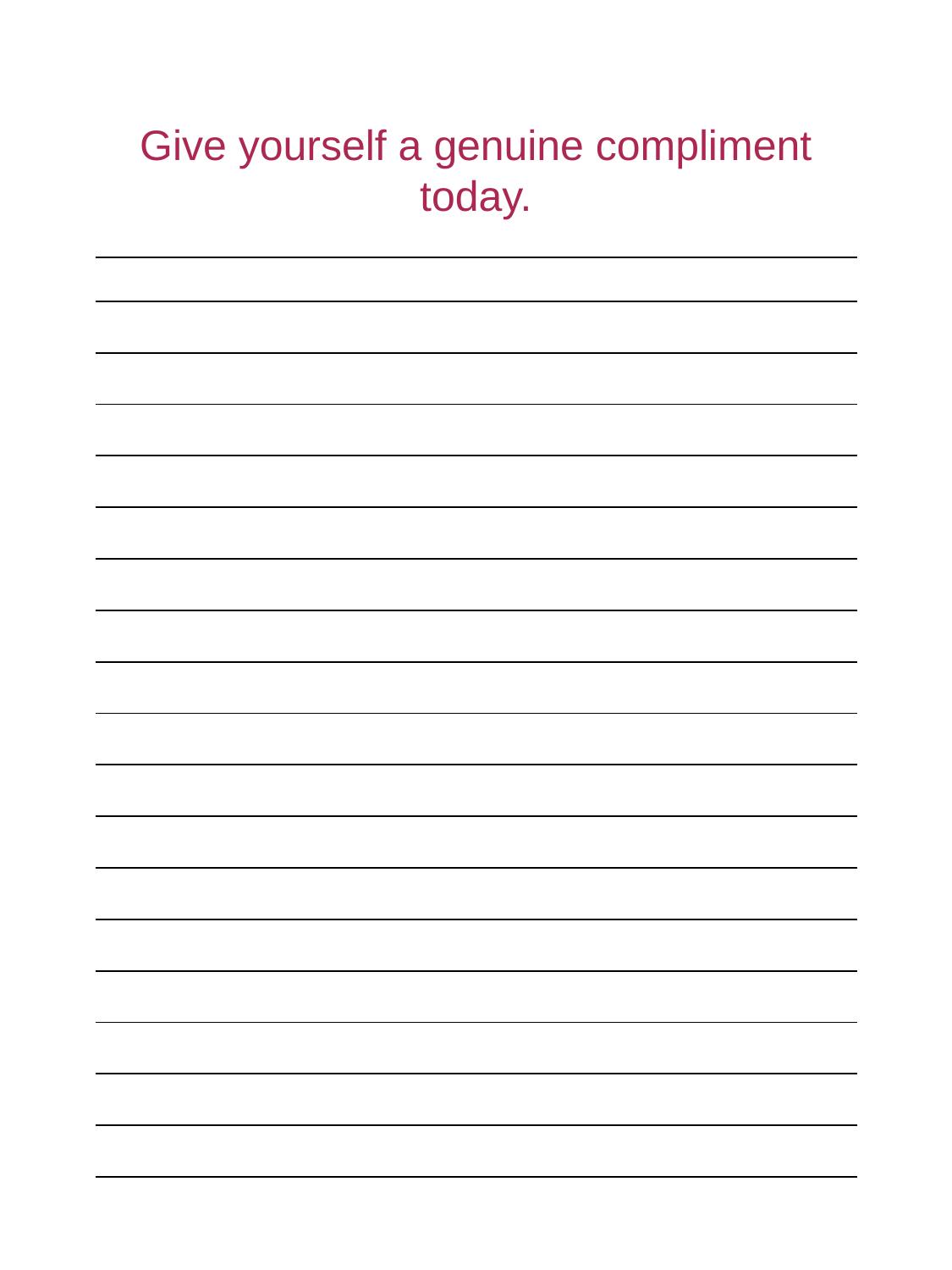

Give yourself a genuine compliment today.
|  |
| --- |
|  |
|  |
|  |
|  |
|  |
|  |
|  |
|  |
|  |
|  |
|  |
|  |
|  |
|  |
|  |
|  |
|  |